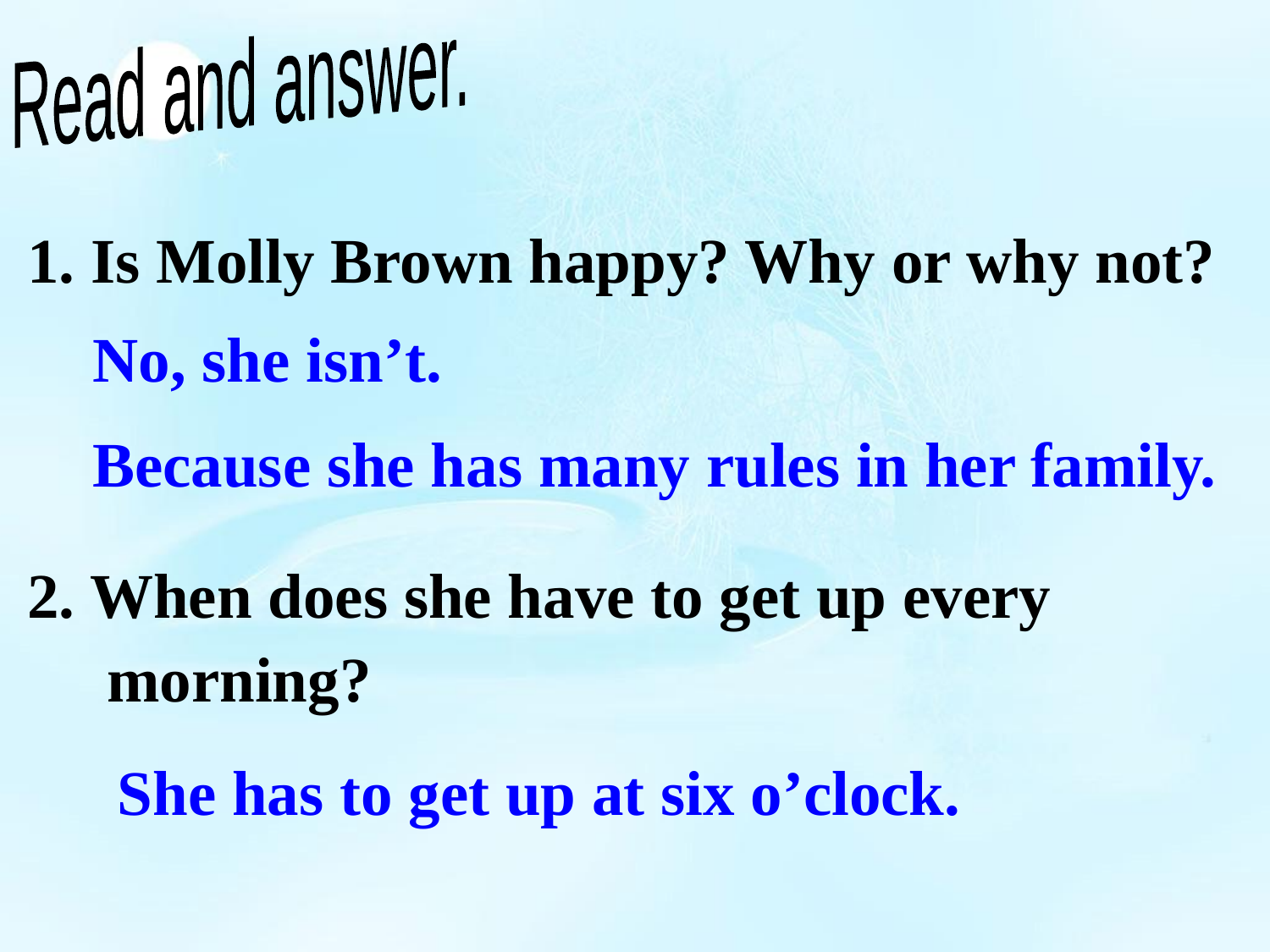

Read and answer.
1. Is Molly Brown happy? Why or why not?

2. When does she have to get up every
     morning?
No, she isn’t.
Because she has many rules in her family.
She has to get up at six o’clock.